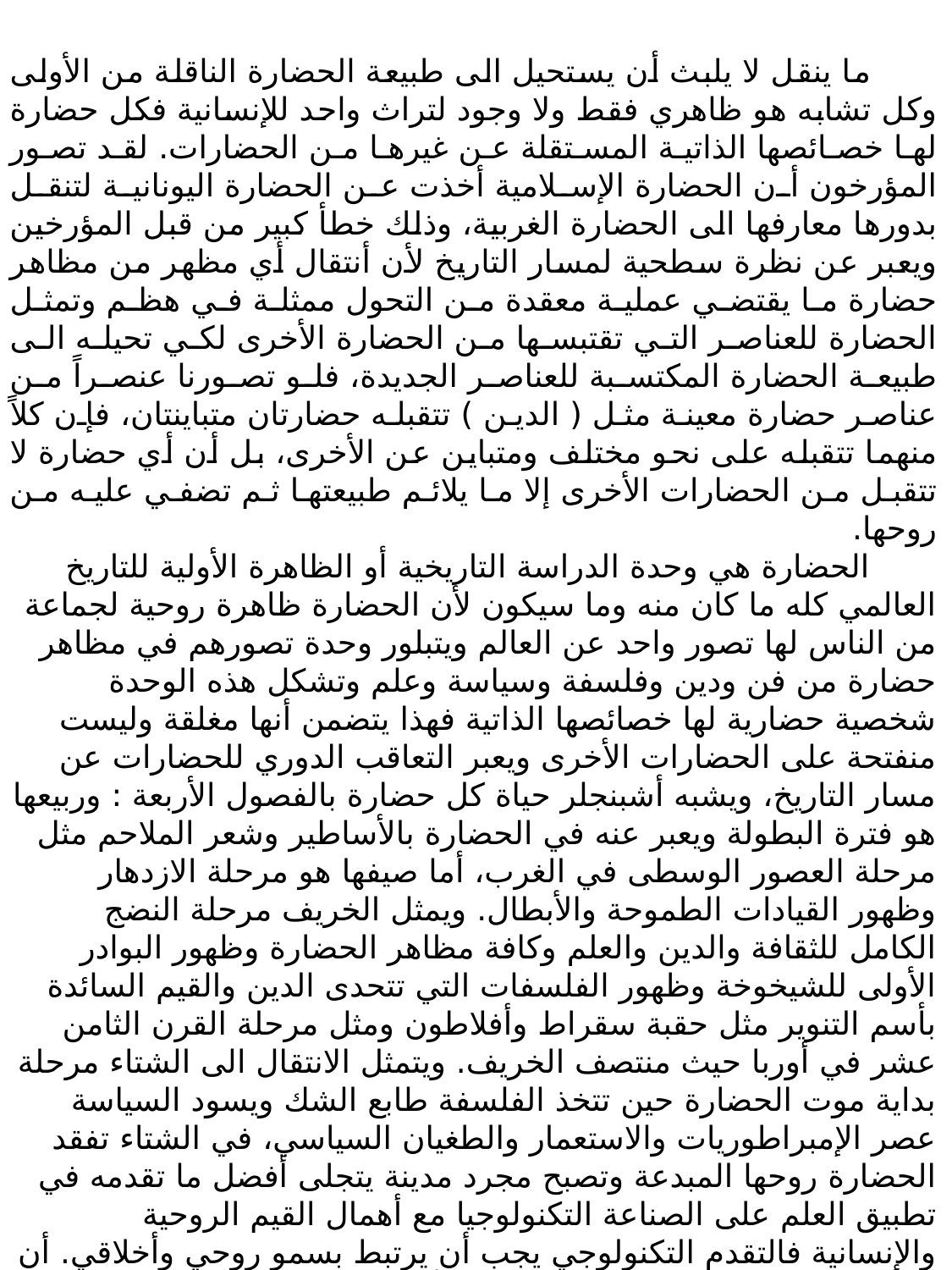

ما ينقل لا يلبث أن يستحيل الى طبيعة الحضارة الناقلة من الأولى وكل تشابه هو ظاهري فقط ولا وجود لتراث واحد للإنسانية فكل حضارة لها خصائصها الذاتية المستقلة عن غيرها من الحضارات. لقد تصور المؤرخون أن الحضارة الإسلامية أخذت عن الحضارة اليونانية لتنقل بدورها معارفها الى الحضارة الغربية، وذلك خطأ كبير من قبل المؤرخين ويعبر عن نظرة سطحية لمسار التاريخ لأن أنتقال أي مظهر من مظاهر حضارة ما يقتضي عملية معقدة من التحول ممثلة في هظم وتمثل الحضارة للعناصر التي تقتبسها من الحضارة الأخرى لكي تحيله الى طبيعة الحضارة المكتسبة للعناصر الجديدة، فلو تصورنا عنصراً من عناصر حضارة معينة مثل ( الدين ) تتقبله حضارتان متباينتان، فإن كلاً منهما تتقبله على نحو مختلف ومتباين عن الأخرى، بل أن أي حضارة لا تتقبل من الحضارات الأخرى إلا ما يلائم طبيعتها ثم تضفي عليه من روحها.
الحضارة هي وحدة الدراسة التاريخية أو الظاهرة الأولية للتاريخ العالمي كله ما كان منه وما سيكون لأن الحضارة ظاهرة روحية لجماعة من الناس لها تصور واحد عن العالم ويتبلور وحدة تصورهم في مظاهر حضارة من فن ودين وفلسفة وسياسة وعلم وتشكل هذه الوحدة شخصية حضارية لها خصائصها الذاتية فهذا يتضمن أنها مغلقة وليست منفتحة على الحضارات الأخرى ويعبر التعاقب الدوري للحضارات عن مسار التاريخ، ويشبه أشبنجلر حياة كل حضارة بالفصول الأربعة : وربيعها هو فترة البطولة ويعبر عنه في الحضارة بالأساطير وشعر الملاحم مثل مرحلة العصور الوسطى في الغرب، أما صيفها هو مرحلة الازدهار وظهور القيادات الطموحة والأبطال. ويمثل الخريف مرحلة النضج الكامل للثقافة والدين والعلم وكافة مظاهر الحضارة وظهور البوادر الأولى للشيخوخة وظهور الفلسفات التي تتحدى الدين والقيم السائدة بأسم التنوير مثل حقبة سقراط وأفلاطون ومثل مرحلة القرن الثامن عشر في أوربا حيث منتصف الخريف. ويتمثل الانتقال الى الشتاء مرحلة بداية موت الحضارة حين تتخذ الفلسفة طابع الشك ويسود السياسة عصر الإمبراطوريات والاستعمار والطغيان السياسي، في الشتاء تفقد الحضارة روحها المبدعة وتصبح مجرد مدينة يتجلى أفضل ما تقدمه في تطبيق العلم على الصناعة التكنولوجيا مع أهمال القيم الروحية والإنسانية فالتقدم التكنولوجي يجب أن يرتبط بسمو روحي وأخلاقي. أن للحضارة حياتها المحدودة التي لابد لها أن تنتهي